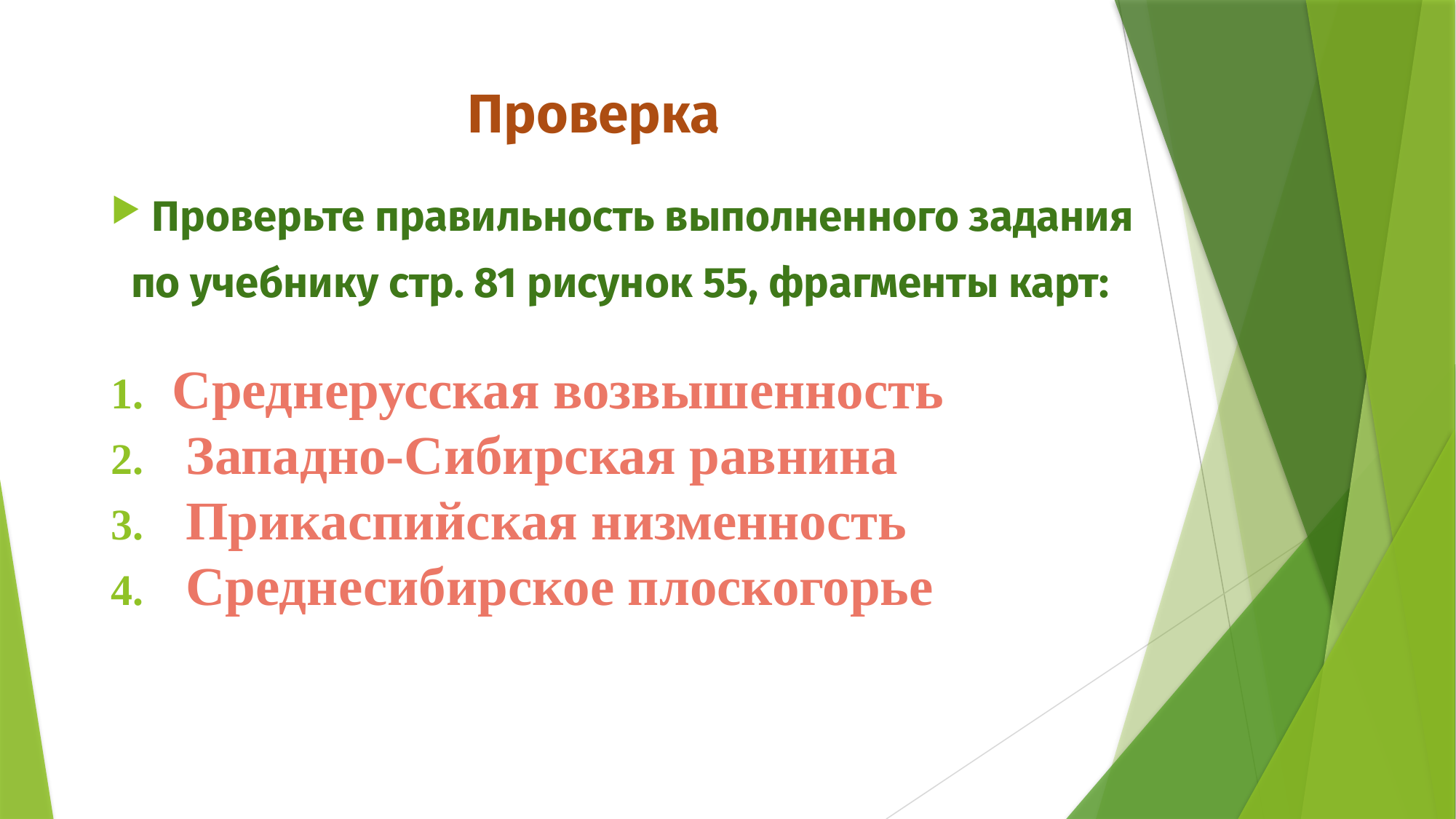

# Проверка
Проверьте правильность выполненного задания
  по учебнику стр. 81 рисунок 55, фрагменты карт:

Среднерусская возвышенность
 Западно-Сибирская равнина
 Прикаспийская низменность
 Среднесибирское плоскогорье